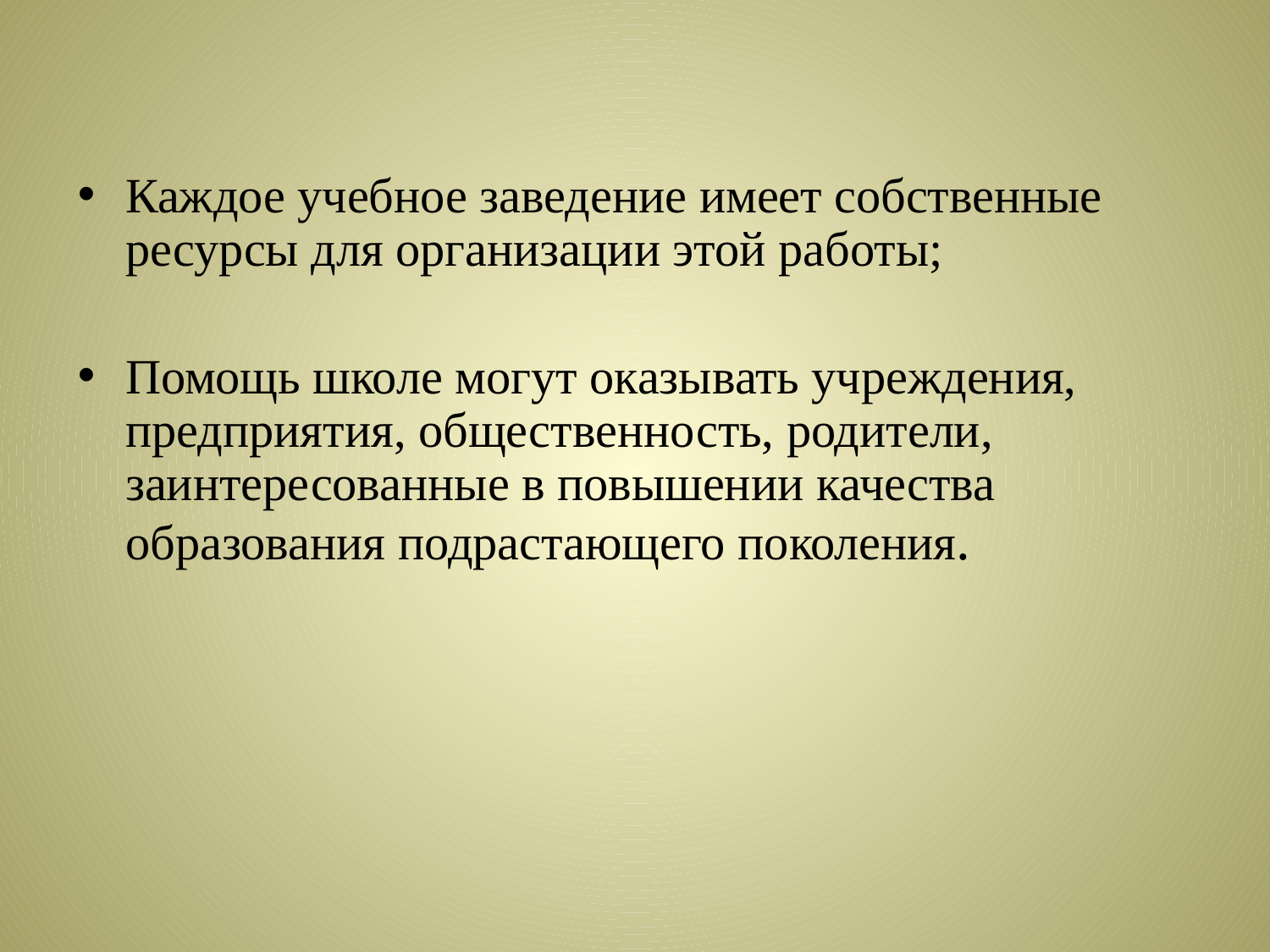

Каждое учебное заведение имеет собственные ресурсы для организации этой работы;

Помощь школе могут оказывать учреждения, предприятия, общественность, родители, заинтересованные в повышении качества образования подрастающего поколения.